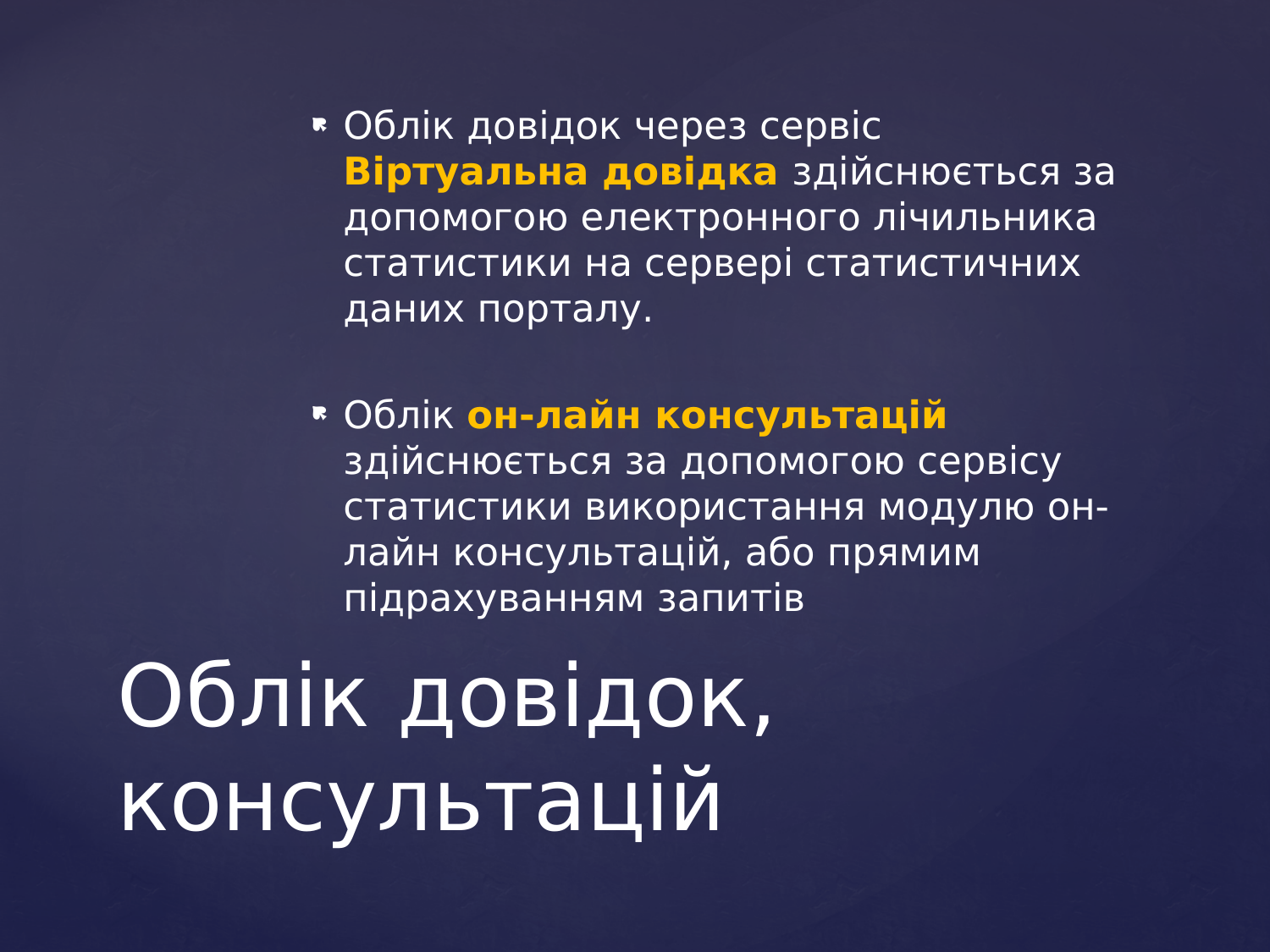

Облік довідок через сервіс Віртуальна довідка здійснюється за допомогою електронного лічильника статистики на сервері статистичних даних порталу.

Облік он-лайн консультацій здійснюється за допомогою сервісу статистики використання модулю он-лайн консультацій, або прямим підрахуванням запитів

# Облік довідок, консультацій